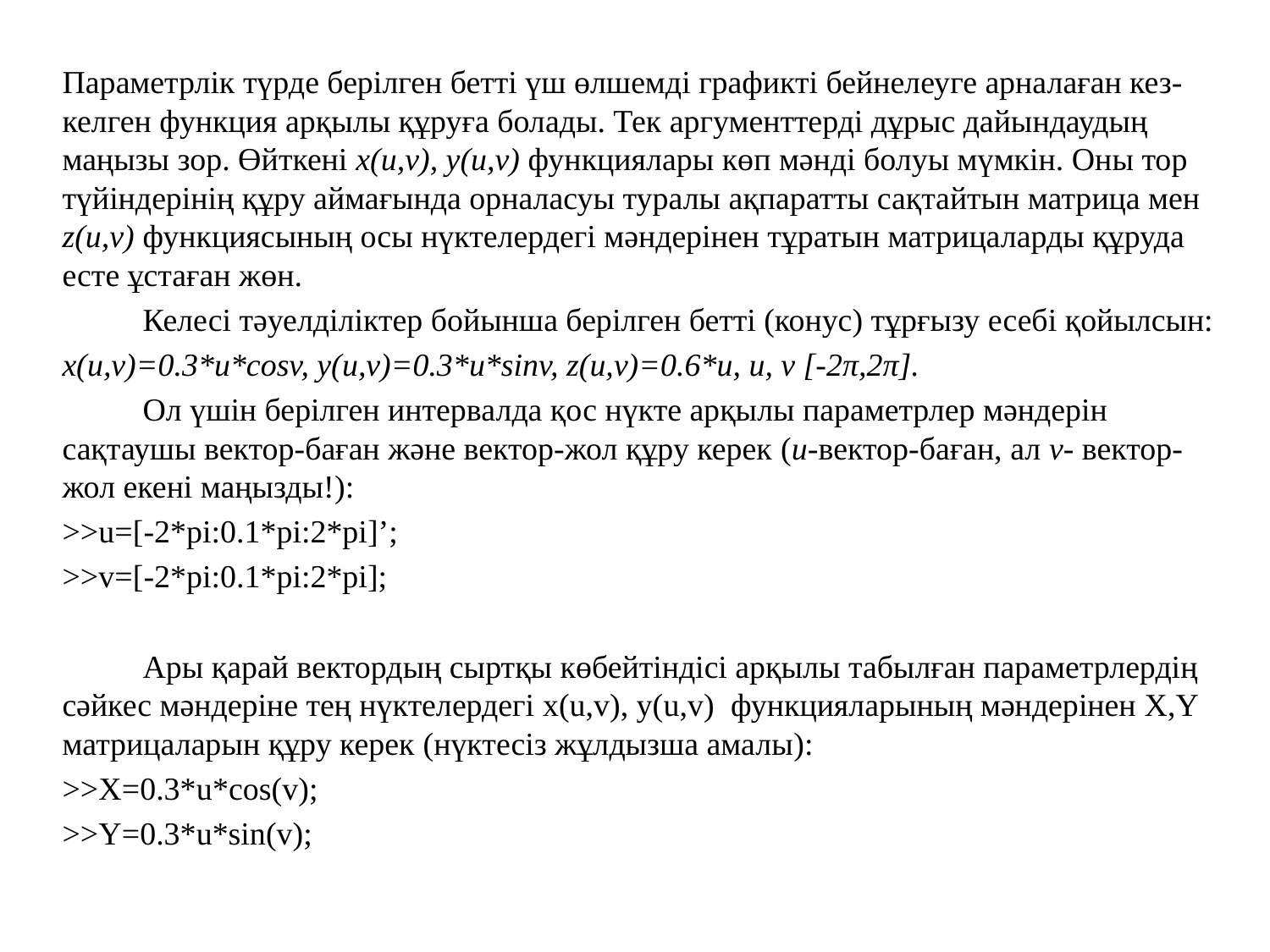

Параметрлік түрде берілген бетті үш өлшемді графикті бейнелеуге арналаған кез-келген функция арқылы құруға болады. Тек аргументтерді дұрыс дайындаудың маңызы зор. Өйткені x(u,v), y(u,v) функциялары көп мәнді болуы мүмкін. Оны тор түйіндерінің құру аймағында орналасуы туралы ақпаратты сақтайтын матрица мен  z(u,v) функциясының осы нүктелердегі мәндерінен тұратын матрицаларды құруда есте ұстаған жөн.
          Келесі тәуелділіктер бойынша берілген бетті (конус) тұрғызу есебі қойылсын:
x(u,v)=0.3*u*cosv, y(u,v)=0.3*u*sinv, z(u,v)=0.6*u, u, v [-2π,2π].
          Ол үшін берілген интервалда қос нүкте арқылы параметрлер мәндерін сақтаушы вектор-баған және вектор-жол құру керек (u-вектор-баған, ал v- вектор-жол екені маңызды!):
>>u=[-2*pi:0.1*pi:2*pi]’;
>>v=[-2*pi:0.1*pi:2*pi];

          Ары қарай вектордың сыртқы көбейтіндісі арқылы табылған параметрлердің сәйкес мәндеріне тең нүктелердегі x(u,v), y(u,v)  функцияларының мәндерінен X,Y матрицаларын құру керек (нүктесіз жұлдызша амалы):
>>X=0.3*u*cos(v);
>>Y=0.3*u*sin(v);